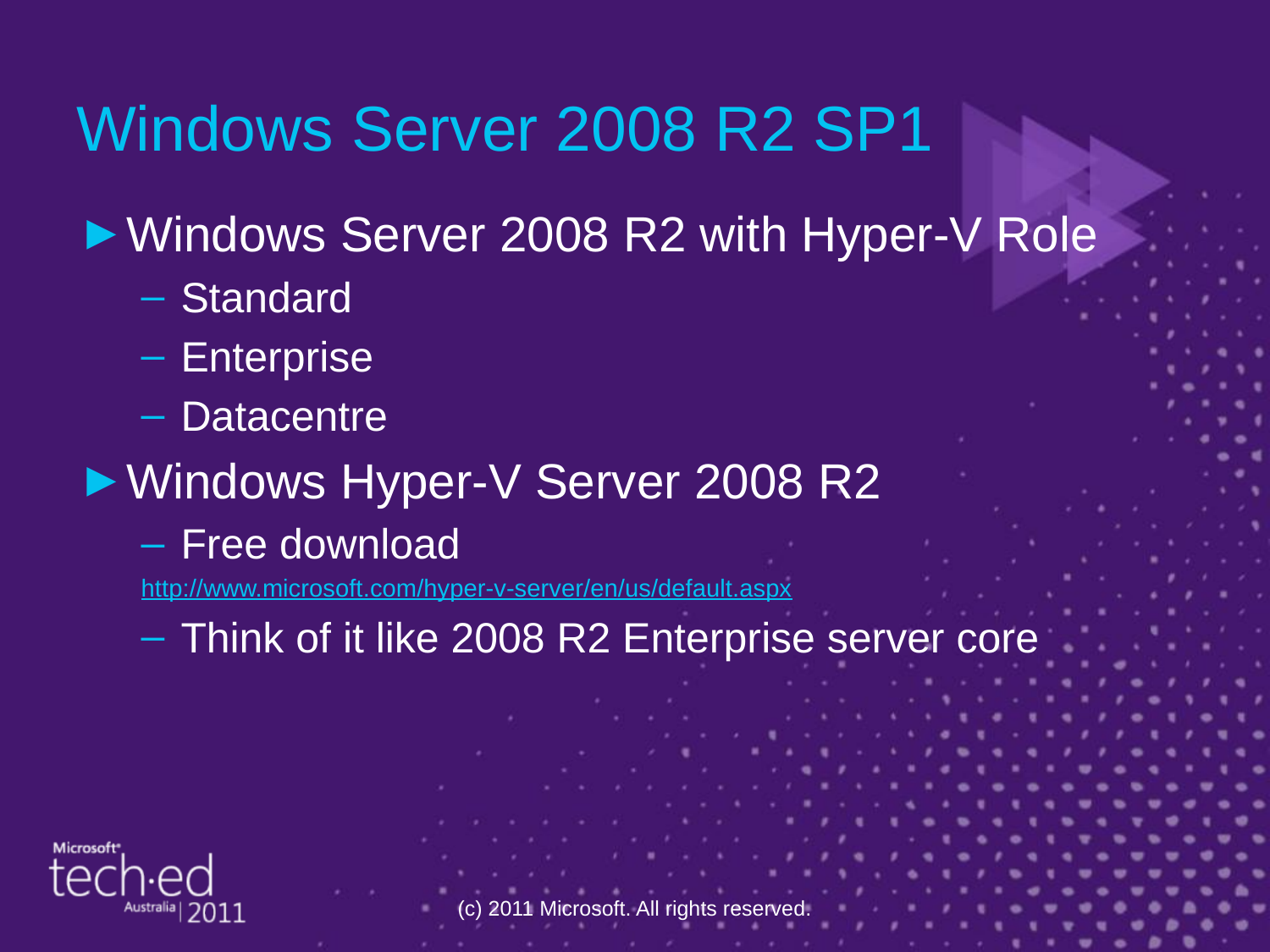

# Windows Server 2008 R2 SP1
Windows Server 2008 R2 with Hyper-V Role
Standard
Enterprise
Datacentre
Windows Hyper-V Server 2008 R2
Free download
http://www.microsoft.com/hyper-v-server/en/us/default.aspx
Think of it like 2008 R2 Enterprise server core

(c) 2011 Microsoft. All rights reserved.